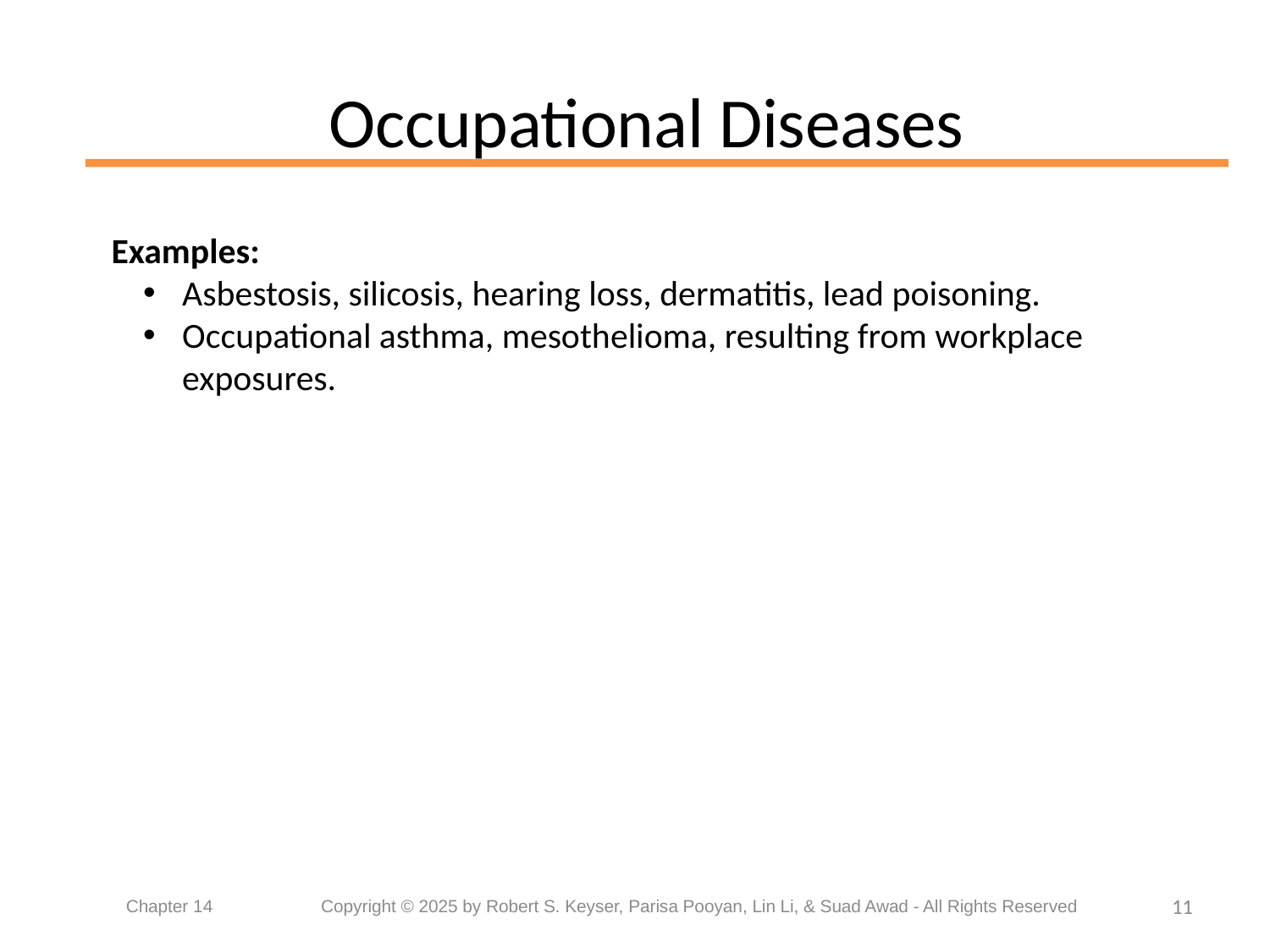

# Occupational Diseases

Examples:
Asbestosis, silicosis, hearing loss, dermatitis, lead poisoning.
Occupational asthma, mesothelioma, resulting from workplace exposures.
11
Chapter 14	              Copyright © 2025 by Robert S. Keyser, Parisa Pooyan, Lin Li, & Suad Awad - All Rights Reserved